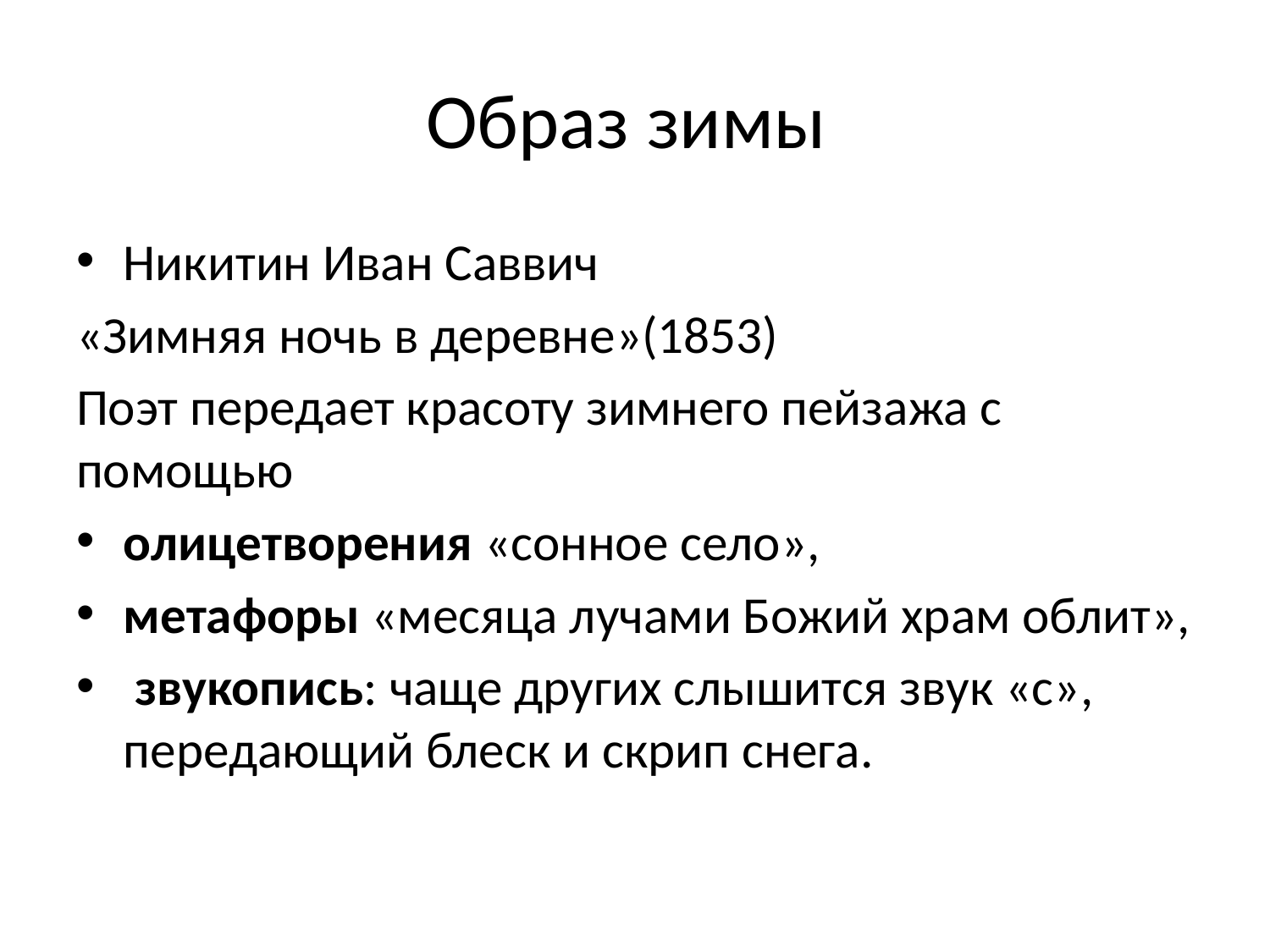

# Образ зимы
Никитин Иван Саввич
«Зимняя ночь в деревне»(1853)
Поэт передает красоту зимнего пейзажа с помощью
олицетворения «сонное село»,
метафоры «месяца лучами Божий храм облит»,
 звукопись: чаще других слышится звук «с», передающий блеск и скрип снега.